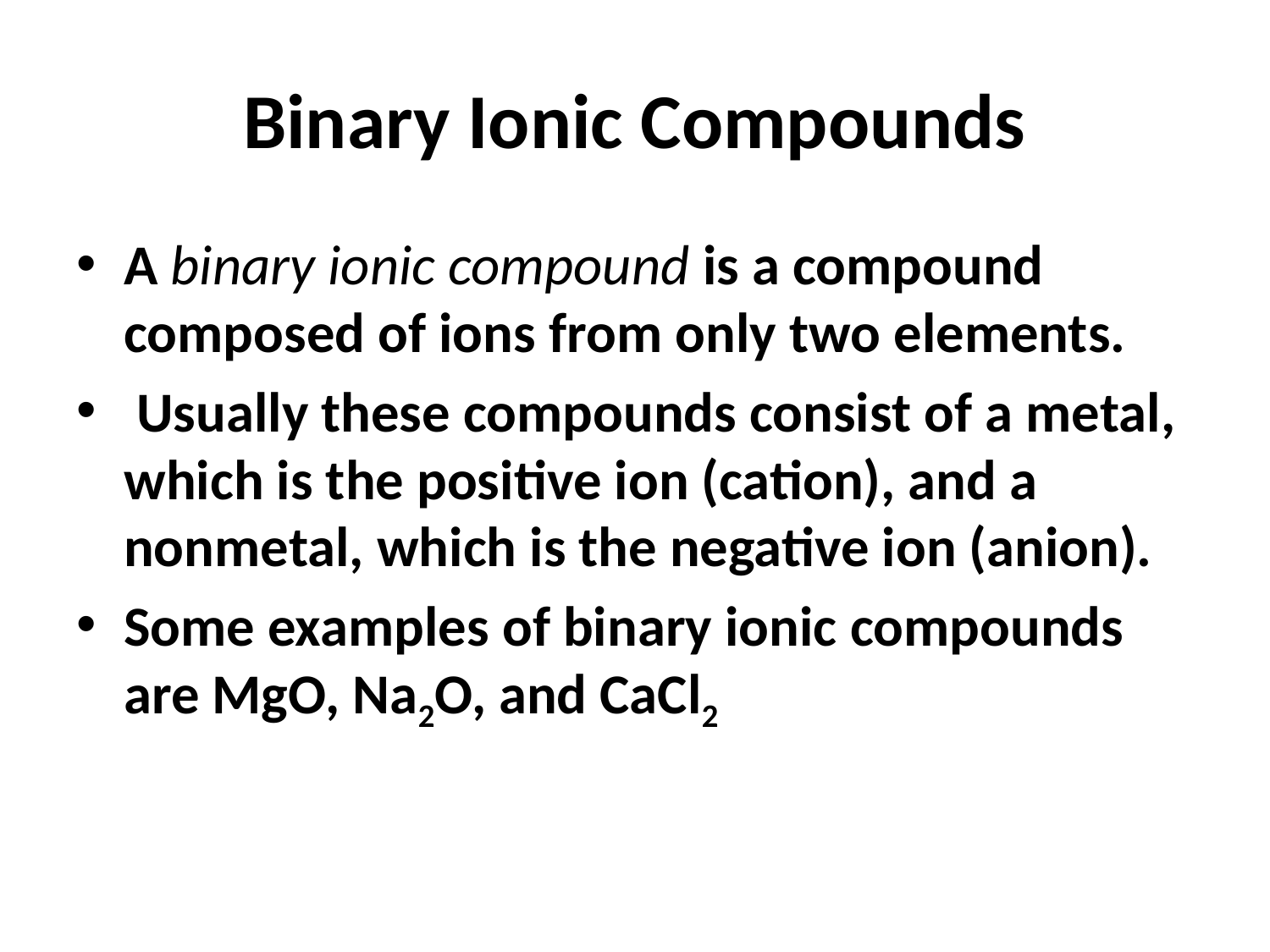

# Binary Ionic Compounds
A binary ionic compound is a compound composed of ions from only two elements.
 Usually these compounds consist of a metal, which is the positive ion (cation), and a nonmetal, which is the negative ion (anion).
Some examples of binary ionic compounds are MgO, Na2O, and CaCl2